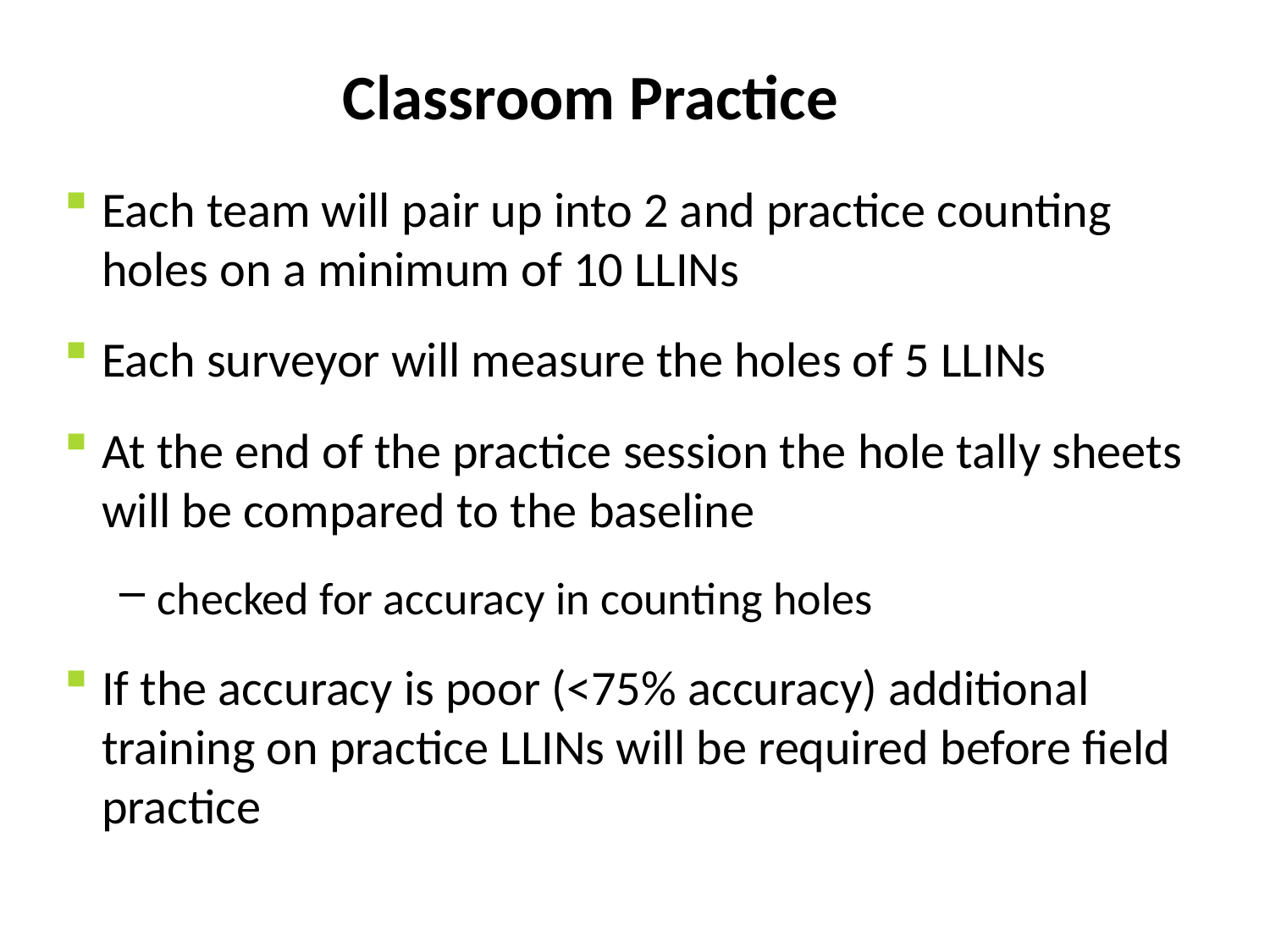

# Classroom Practice
Each team will pair up into 2 and practice counting holes on a minimum of 10 LLINs
Each surveyor will measure the holes of 5 LLINs
At the end of the practice session the hole tally sheets will be compared to the baseline
checked for accuracy in counting holes
If the accuracy is poor (<75% accuracy) additional training on practice LLINs will be required before field practice